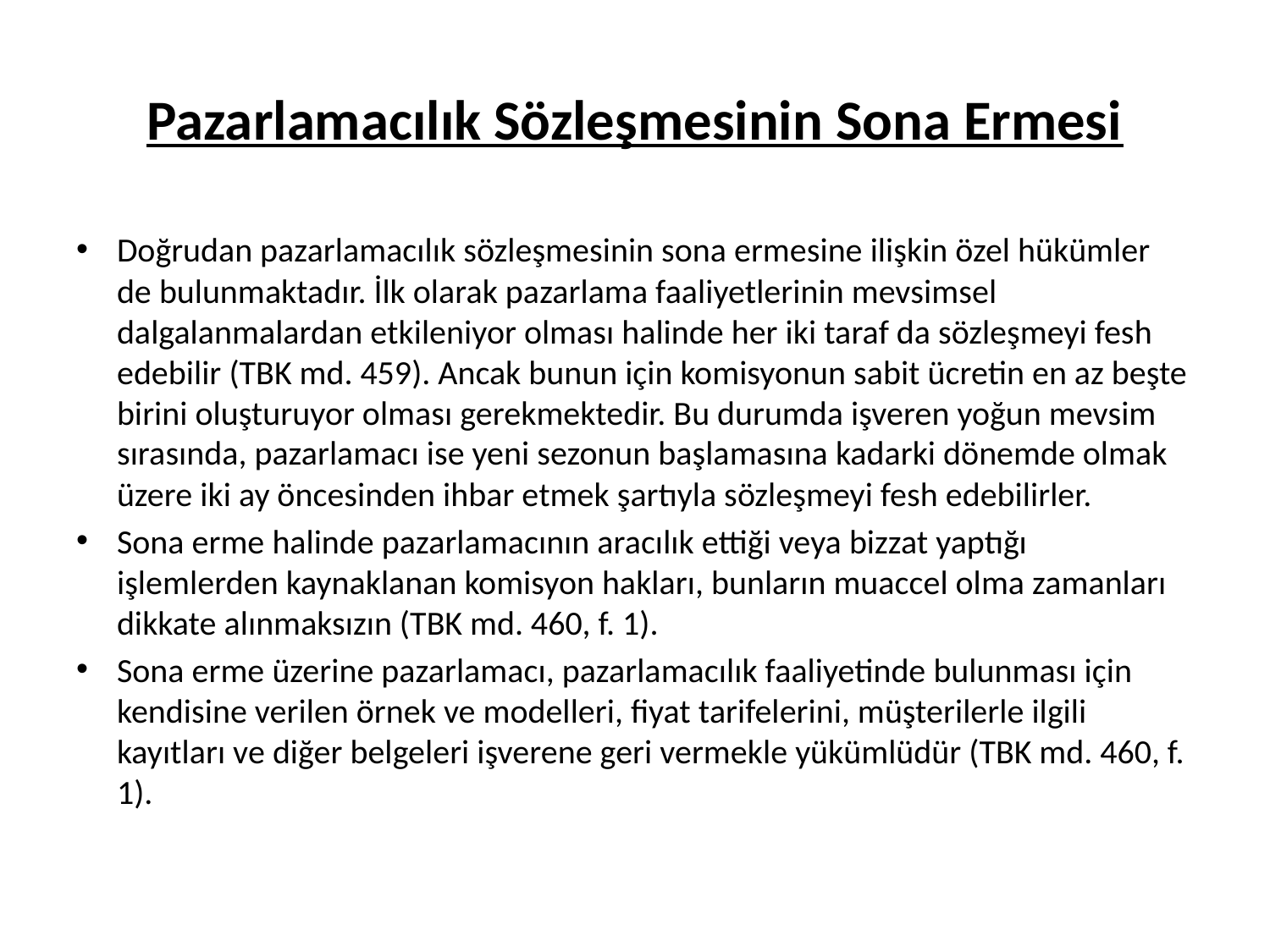

# Pazarlamacılık Sözleşmesinin Sona Ermesi
Doğrudan pazarlamacılık sözleşmesinin sona ermesine ilişkin özel hükümler de bulunmaktadır. İlk olarak pazarlama faaliyetlerinin mevsimsel dalgalanmalardan etkileniyor olması halinde her iki taraf da sözleşmeyi fesh edebilir (TBK md. 459). Ancak bunun için komisyonun sabit ücretin en az beşte birini oluşturuyor olması gerekmektedir. Bu durumda işveren yoğun mevsim sırasında, pazarlamacı ise yeni sezonun başlamasına kadarki dönemde olmak üzere iki ay öncesinden ihbar etmek şartıyla sözleşmeyi fesh edebilirler.
Sona erme halinde pazarlamacının aracılık ettiği veya bizzat yaptığı işlemlerden kaynaklanan komisyon hakları, bunların muaccel olma zamanları dikkate alınmaksızın (TBK md. 460, f. 1).
Sona erme üzerine pazarlamacı, pazarlamacılık faaliyetinde bulunması için kendisine verilen örnek ve modelleri, fiyat tarifelerini, müşterilerle ilgili kayıtları ve diğer belgeleri işverene geri vermekle yükümlüdür (TBK md. 460, f. 1).